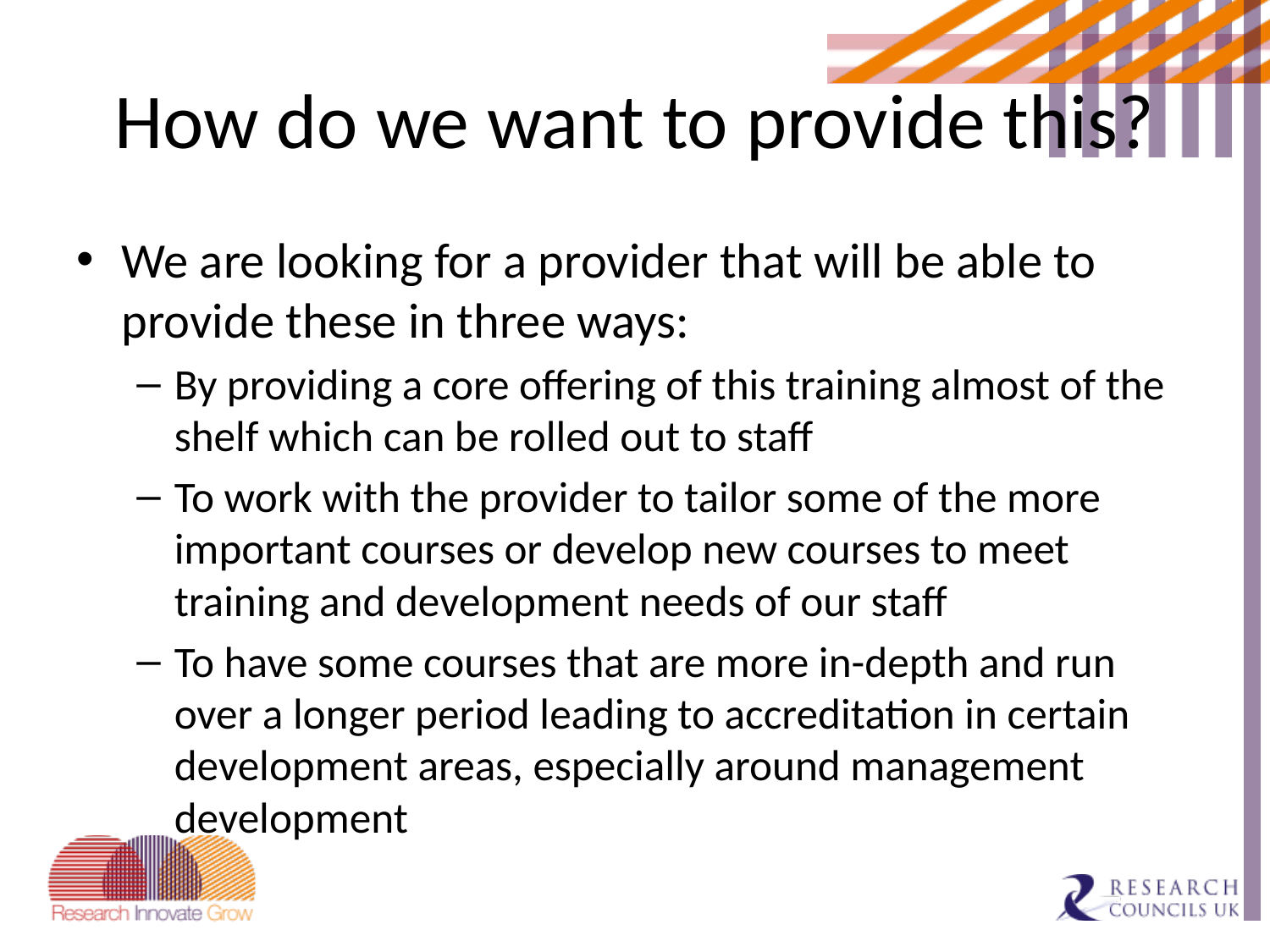

# How do we want to provide this?
We are looking for a provider that will be able to provide these in three ways:
By providing a core offering of this training almost of the shelf which can be rolled out to staff
To work with the provider to tailor some of the more important courses or develop new courses to meet training and development needs of our staff
To have some courses that are more in-depth and run over a longer period leading to accreditation in certain development areas, especially around management development